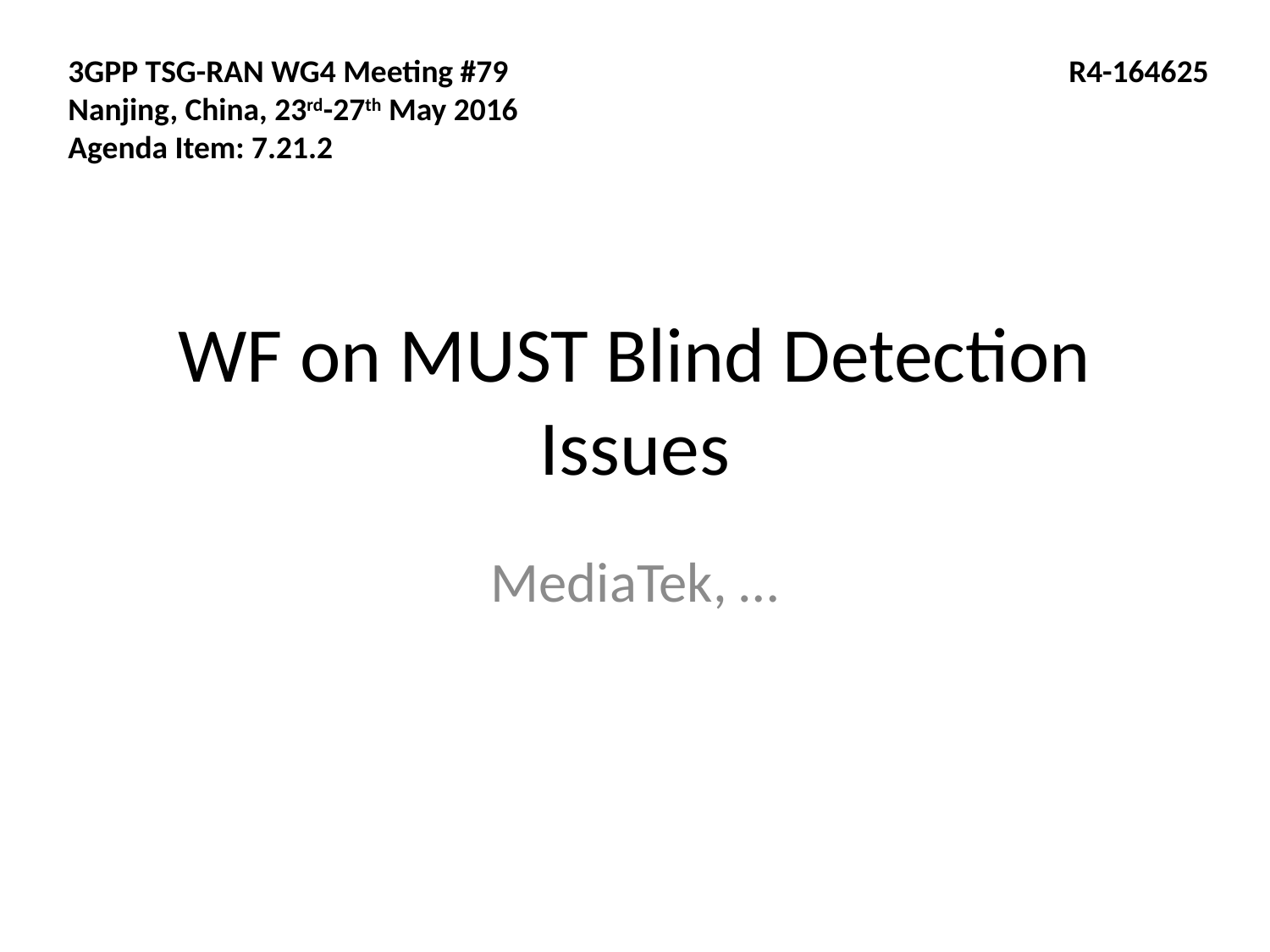

3GPP TSG-RAN WG4 Meeting #79
Nanjing, China, 23rd-27th May 2016
Agenda Item: 7.21.2
R4-164625
# WF on MUST Blind Detection Issues
MediaTek, …